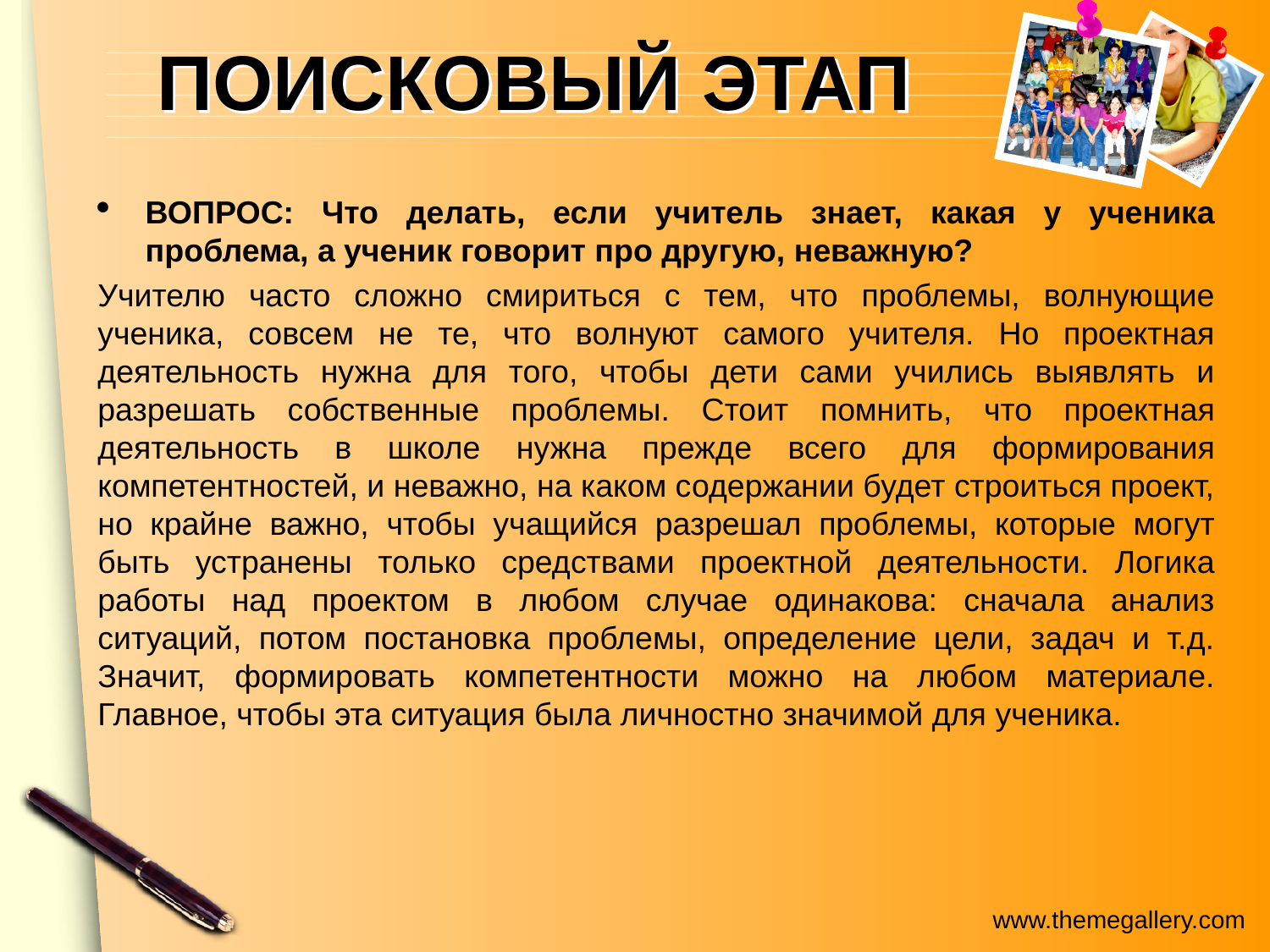

# ПОИСКОВЫЙ ЭТАП
ВОПРОС: Что делать, если учитель знает, какая у ученика проблема, а ученик говорит про другую, неважную?
Учителю часто сложно смириться с тем, что проблемы, волнующие ученика, совсем не те, что волнуют самого учителя. Но проектная деятельность нужна для того, чтобы дети сами учились выявлять и разрешать собственные проблемы. Стоит помнить, что проектная деятельность в школе нужна прежде всего для формирования компетентностей, и неважно, на каком содержании будет строиться проект, но крайне важно, чтобы учащийся разрешал проблемы, которые могут быть устранены только средствами проектной деятельности. Логика работы над проектом в любом случае одинакова: сначала анализ ситуаций, потом постановка проблемы, определение цели, задач и т.д. Значит, формировать компетентности можно на любом материале. Главное, чтобы эта ситуация была личностно значимой для ученика.